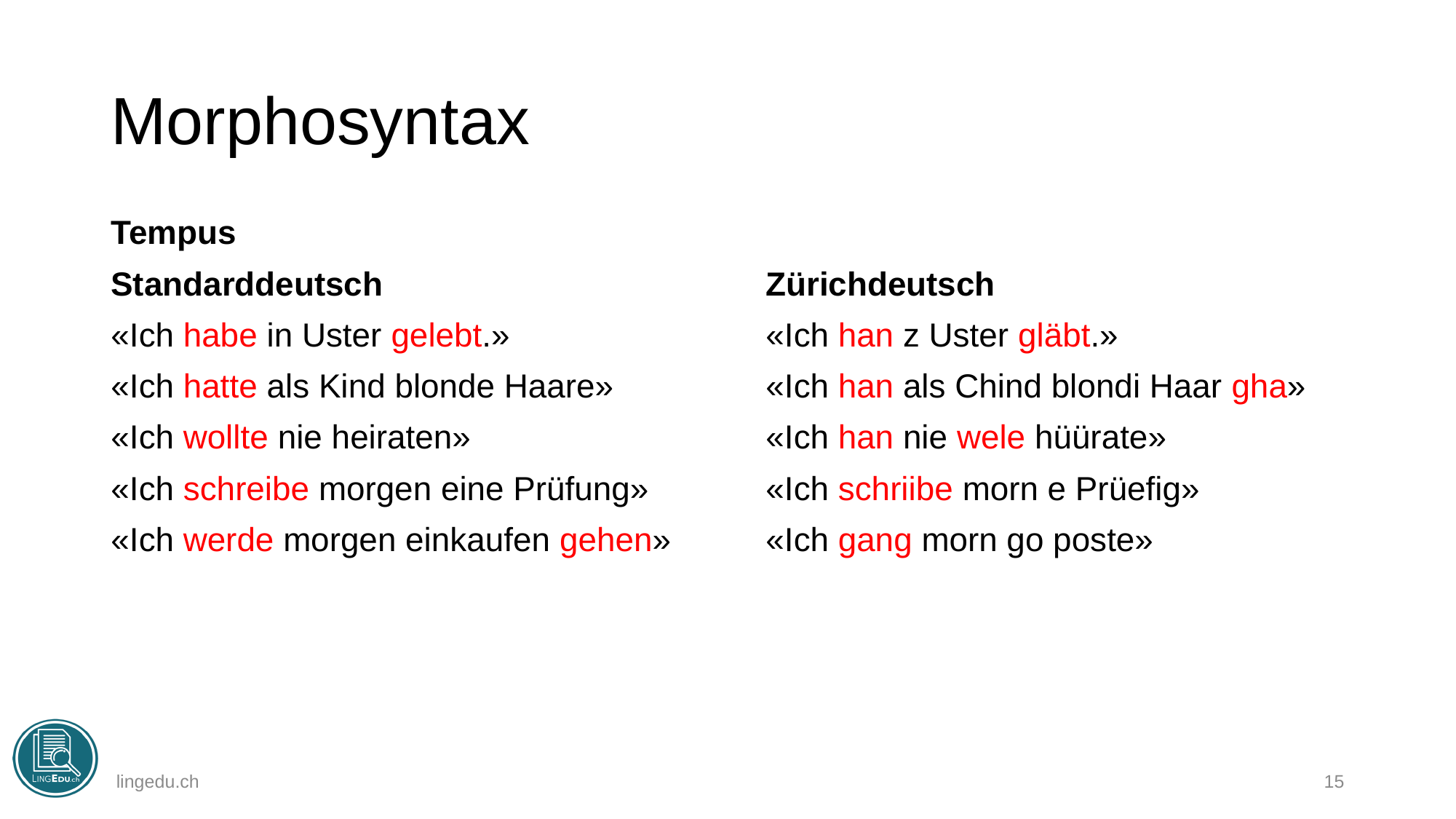

# Morphosyntax
Tempus
Standarddeutsch				Zürichdeutsch
«Ich habe in Uster gelebt.»			«Ich han z Uster gläbt.»
«Ich hatte als Kind blonde Haare»		«Ich han als Chind blondi Haar gha»
«Ich wollte nie heiraten»			«Ich han nie wele hüürate»
«Ich schreibe morgen eine Prüfung»		«Ich schriibe morn e Prüefig»
«Ich werde morgen einkaufen gehen»	«Ich gang morn go poste»

lingedu.ch
15